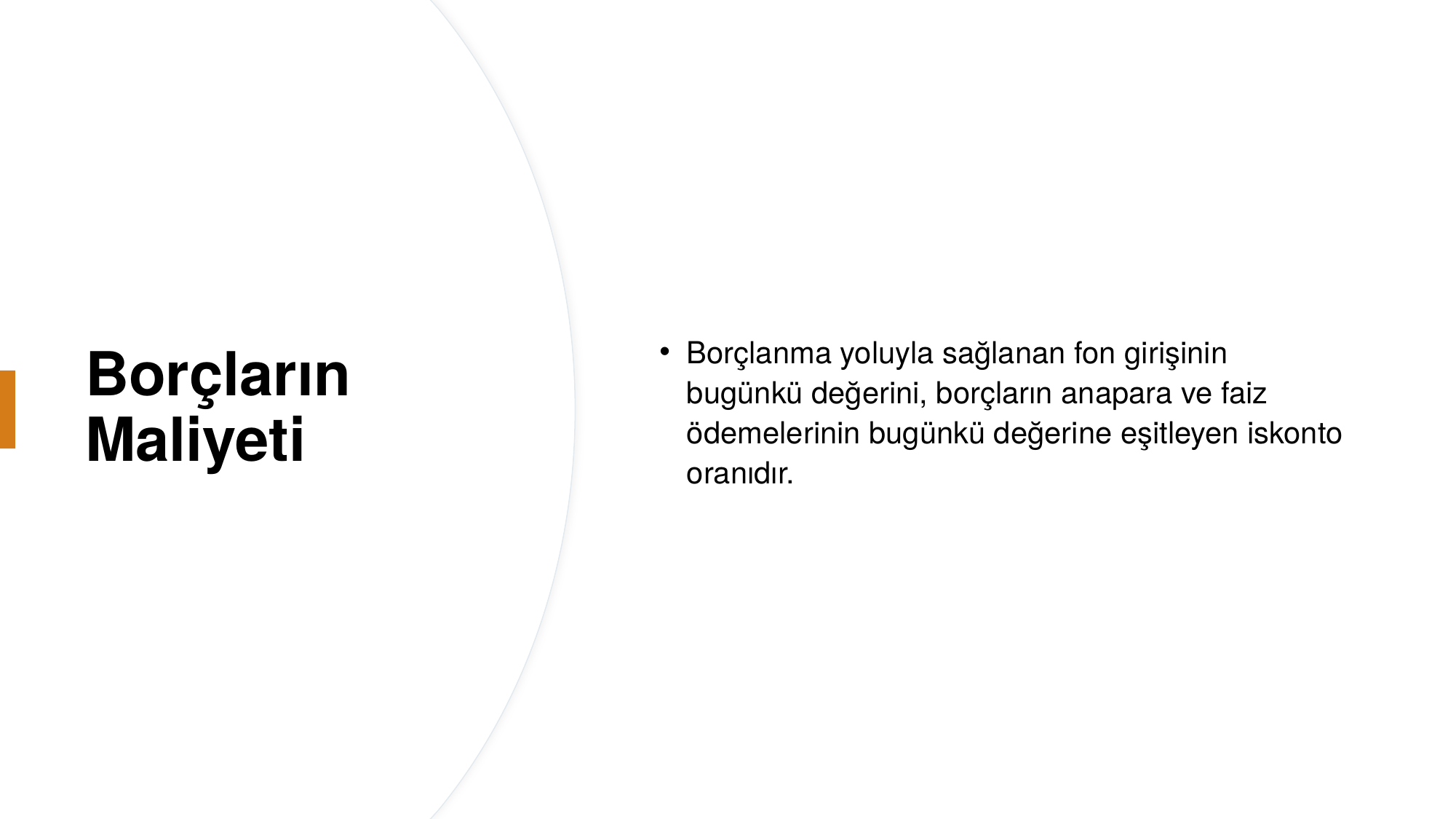

Borçlanma yoluyla sağlanan fon girişinin bugünkü değerini, borçların anapara ve faiz ödemelerinin bugünkü değerine eşitleyen iskonto oranıdır.
# Borçların Maliyeti